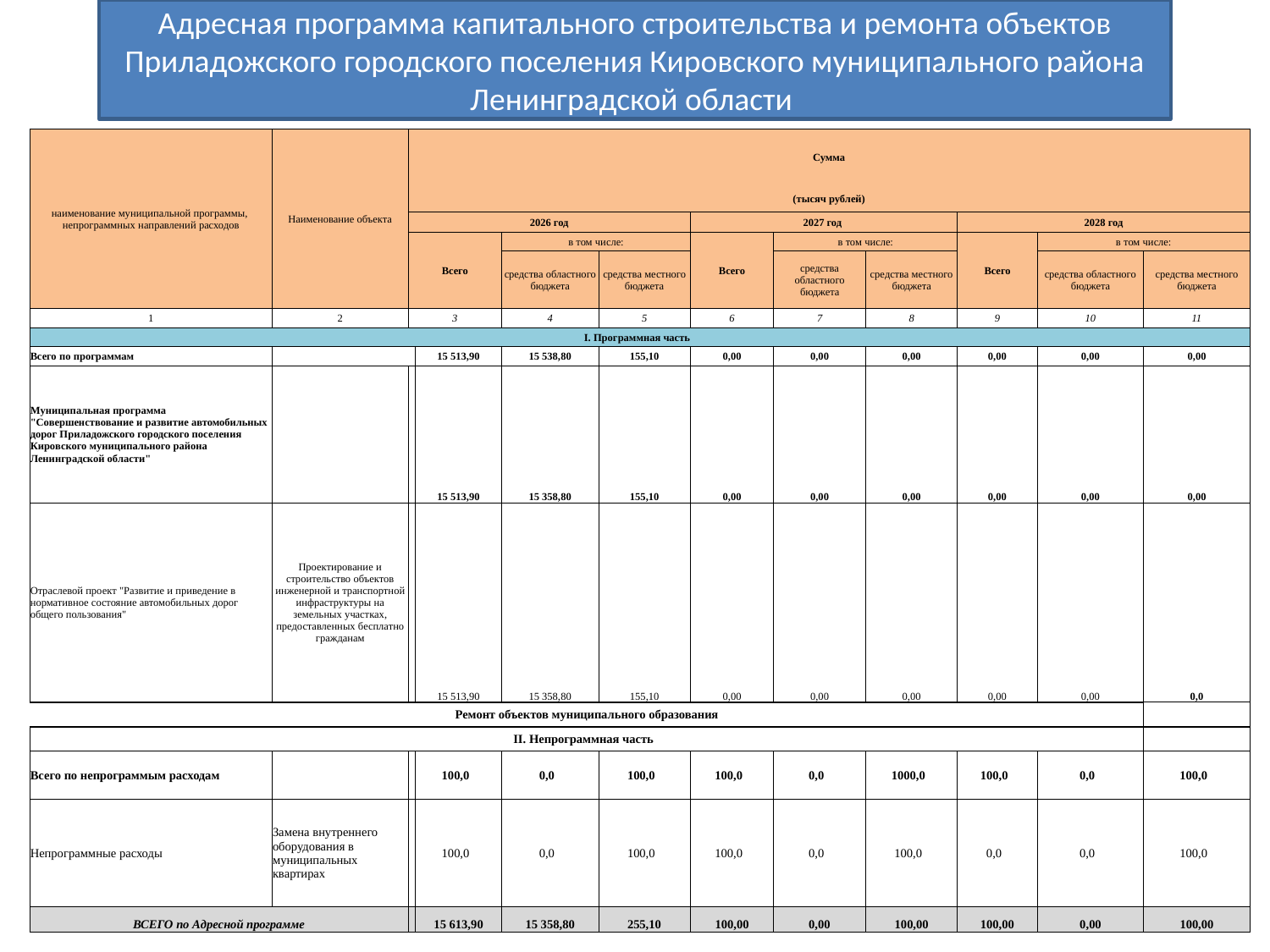

Адресная программа капитального строительства и ремонта объектов Приладожского городского поселения Кировского муниципального района Ленинградской области
| наименование муниципальной программы, непрограммных направлений расходов | Наименование объекта | Сумма |  |  |  |  |  |  |  |  |  |
| --- | --- | --- | --- | --- | --- | --- | --- | --- | --- | --- | --- |
|  |  | (тысяч рублей) |  |  |  |  |  |  |  |  |  |
|  |  | 2026 год |  |  |  | 2027 год |  |  | 2028 год |  |  |
|  |  | Всего |  | в том числе: |  | Всего | в том числе: |  | Всего | в том числе: |  |
|  |  |  |  | средства областного бюджета | средства местного бюджета |  | средства областного бюджета | средства местного бюджета |  | средства областного бюджета | средства местного бюджета |
| 1 | 2 | 3 |  | 4 | 5 | 6 | 7 | 8 | 9 | 10 | 11 |
| I. Программная часть |  |  |  |  |  |  |  |  |  |  |  |
| Всего по программам |  |  | 15 513,90 | 15 538,80 | 155,10 | 0,00 | 0,00 | 0,00 | 0,00 | 0,00 | 0,00 |
| Муниципальная программа "Совершенствование и развитие автомобильных дорог Приладожского городского поселения Кировского муниципального района Ленинградской области" |  |  | 15 513,90 | 15 358,80 | 155,10 | 0,00 | 0,00 | 0,00 | 0,00 | 0,00 | 0,00 |
| Отраслевой проект "Развитие и приведение в нормативное состояние автомобильных дорог общего пользования" | Проектирование и строительство объектов инженерной и транспортной инфраструктуры на земельных участках, предоставленных бесплатно гражданам |  | 15 513,90 | 15 358,80 | 155,10 | 0,00 | 0,00 | 0,00 | 0,00 | 0,00 | 0,0 |
| Ремонт объектов муниципального образования |  |  |  |  |  |  |  |  |  |  |  |
| II. Непрограммная часть |  |  |  |  |  |  |  |  |  |  |  |
| Всего по непрограммым расходам |  |  | 100,0 | 0,0 | 100,0 | 100,0 | 0,0 | 1000,0 | 100,0 | 0,0 | 100,0 |
| Непрограммные расходы | Замена внутреннего оборудования в муниципальных квартирах |  | 100,0 | 0,0 | 100,0 | 100,0 | 0,0 | 100,0 | 0,0 | 0,0 | 100,0 |
| ВСЕГО по Адресной программе |  |  | 15 613,90 | 15 358,80 | 255,10 | 100,00 | 0,00 | 100,00 | 100,00 | 0,00 | 100,00 |